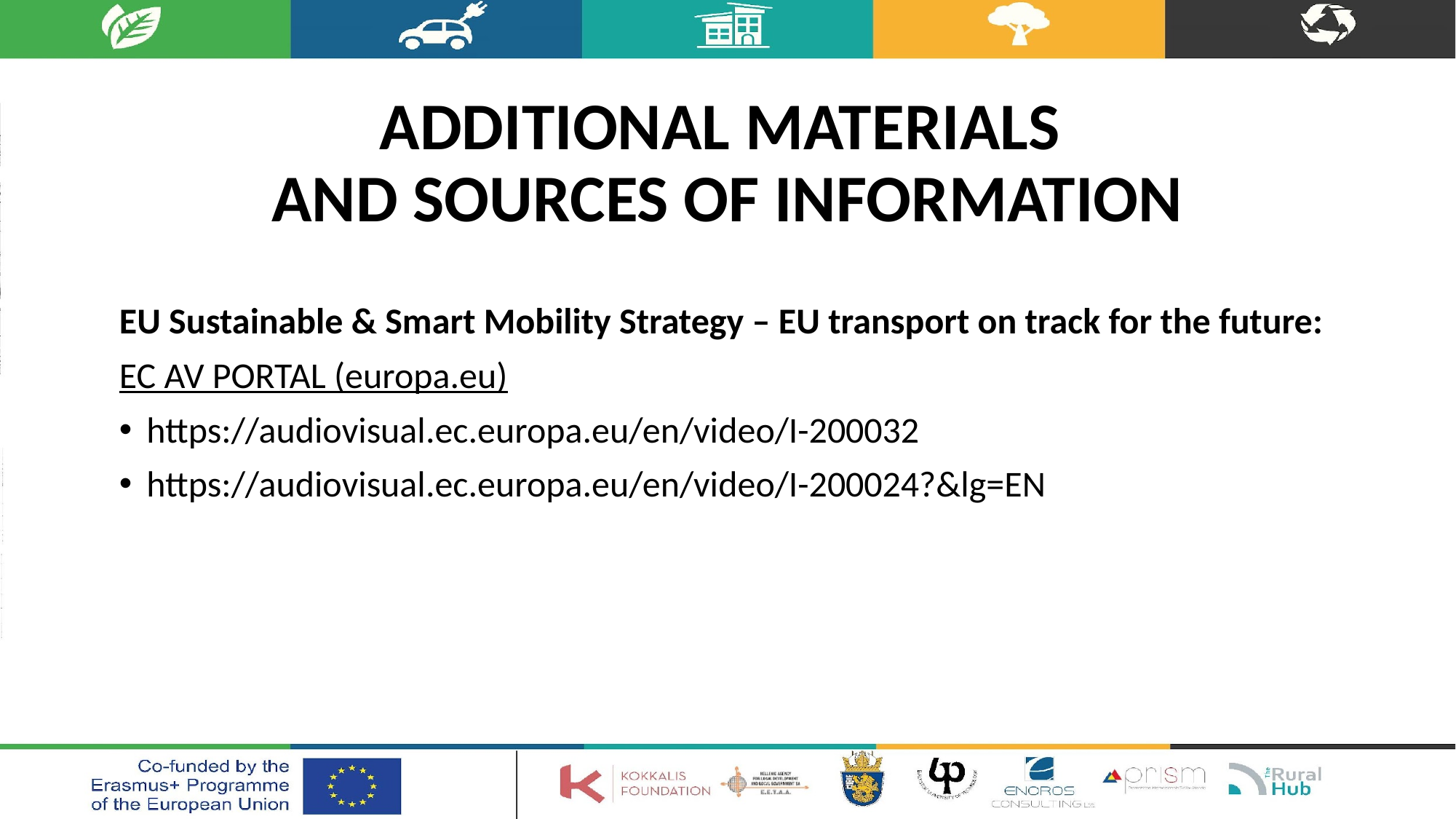

# Additional materials and sources of information
EU Sustainable & Smart Mobility Strategy – EU transport on track for the future:
EC AV PORTAL (europa.eu)
https://audiovisual.ec.europa.eu/en/video/I-200032
https://audiovisual.ec.europa.eu/en/video/I-200024?&lg=EN